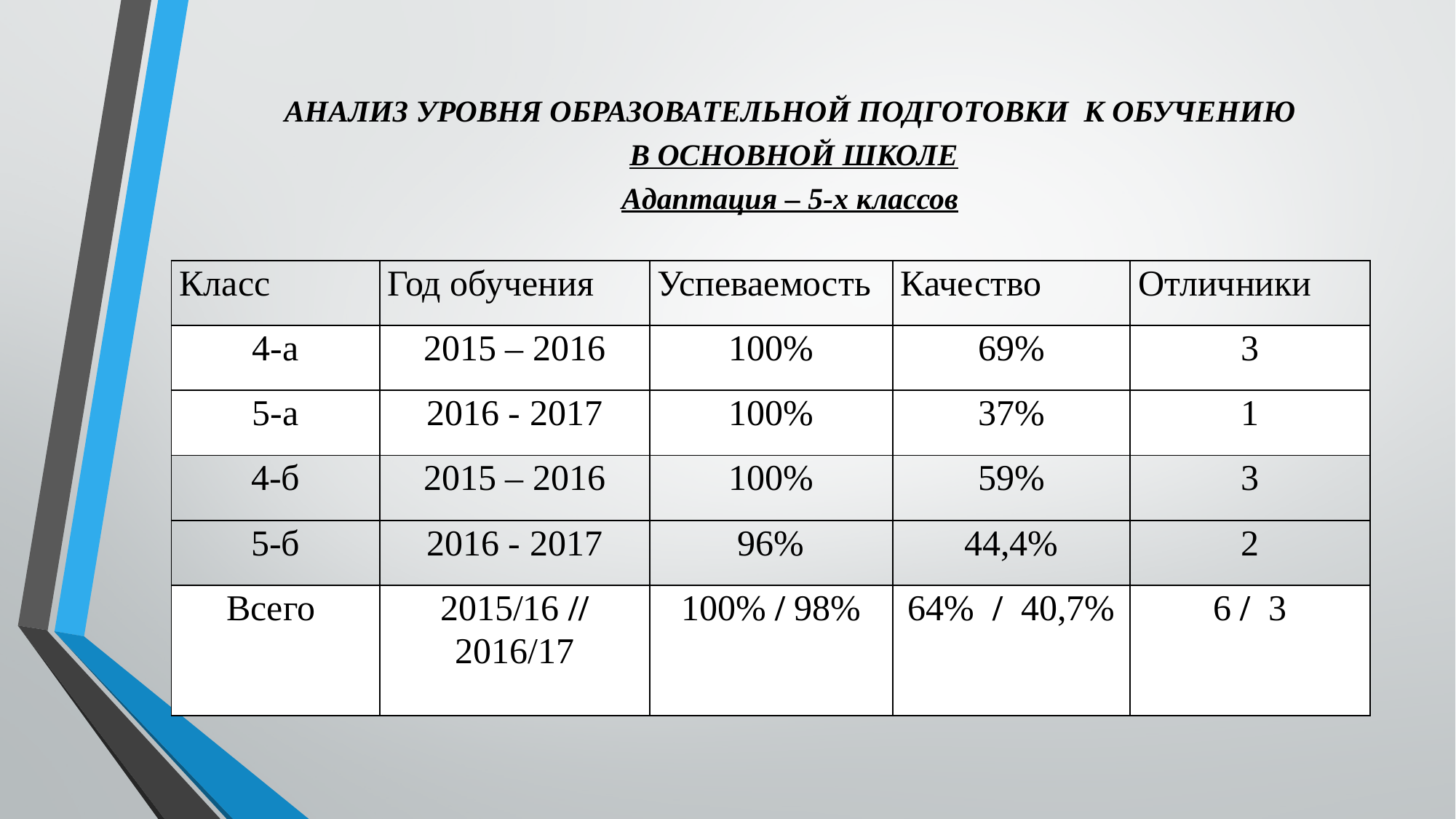

АНАЛИЗ УРОВНЯ ОБРАЗОВАТЕЛЬНОЙ ПОДГОТОВКИ  К ОБУЧЕНИЮ
 В ОСНОВНОЙ ШКОЛЕ
Адаптация – 5-х классов
| Класс | Год обучения | Успеваемость | Качество | Отличники |
| --- | --- | --- | --- | --- |
| 4-а | 2015 – 2016 | 100% | 69% | 3 |
| 5-а | 2016 - 2017 | 100% | 37% | 1 |
| 4-б | 2015 – 2016 | 100% | 59% | 3 |
| 5-б | 2016 - 2017 | 96% | 44,4% | 2 |
| Всего | 2015/16 // 2016/17 | 100% / 98% | 64% / 40,7% | 6 / 3 |